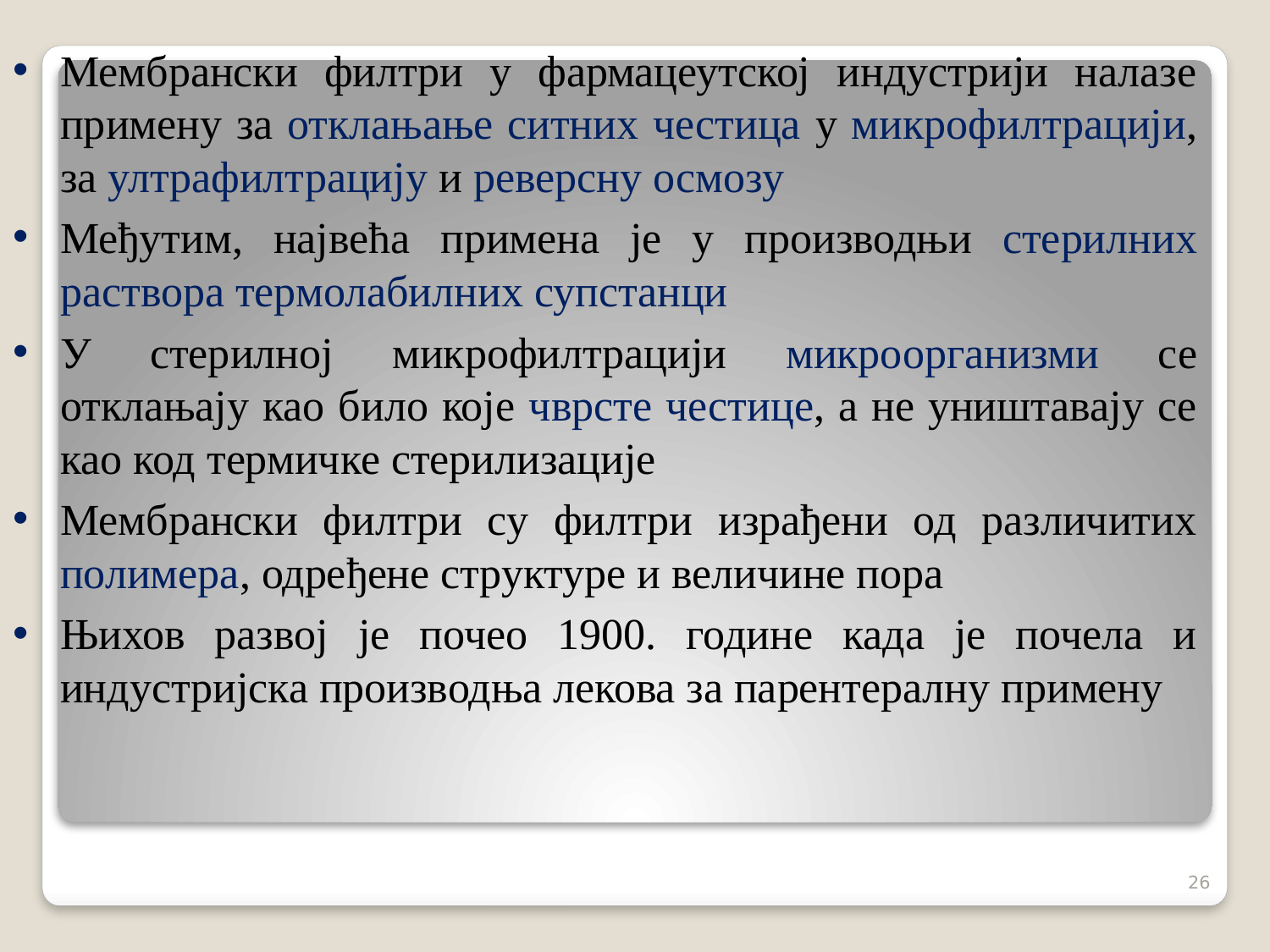

Мембрански филтри у фармацеутској индустрији налазе примену за отклањање ситних честица у микрофилтрацији, за ултрафилтрацију и реверсну осмозу
Међутим, највећа примена је у производњи стерилних раствора термолабилних супстанци
У стерилној микрофилтрацији микроорганизми се отклањају као било које чврсте честице, а не уништавају се као код термичке стерилизације
Мембрански филтри су филтри израђени од различитих полимера, одређене структуре и величине пора
Њихов развој је почео 1900. године када је почела и индустријска производња лекова за парентералну примену
26